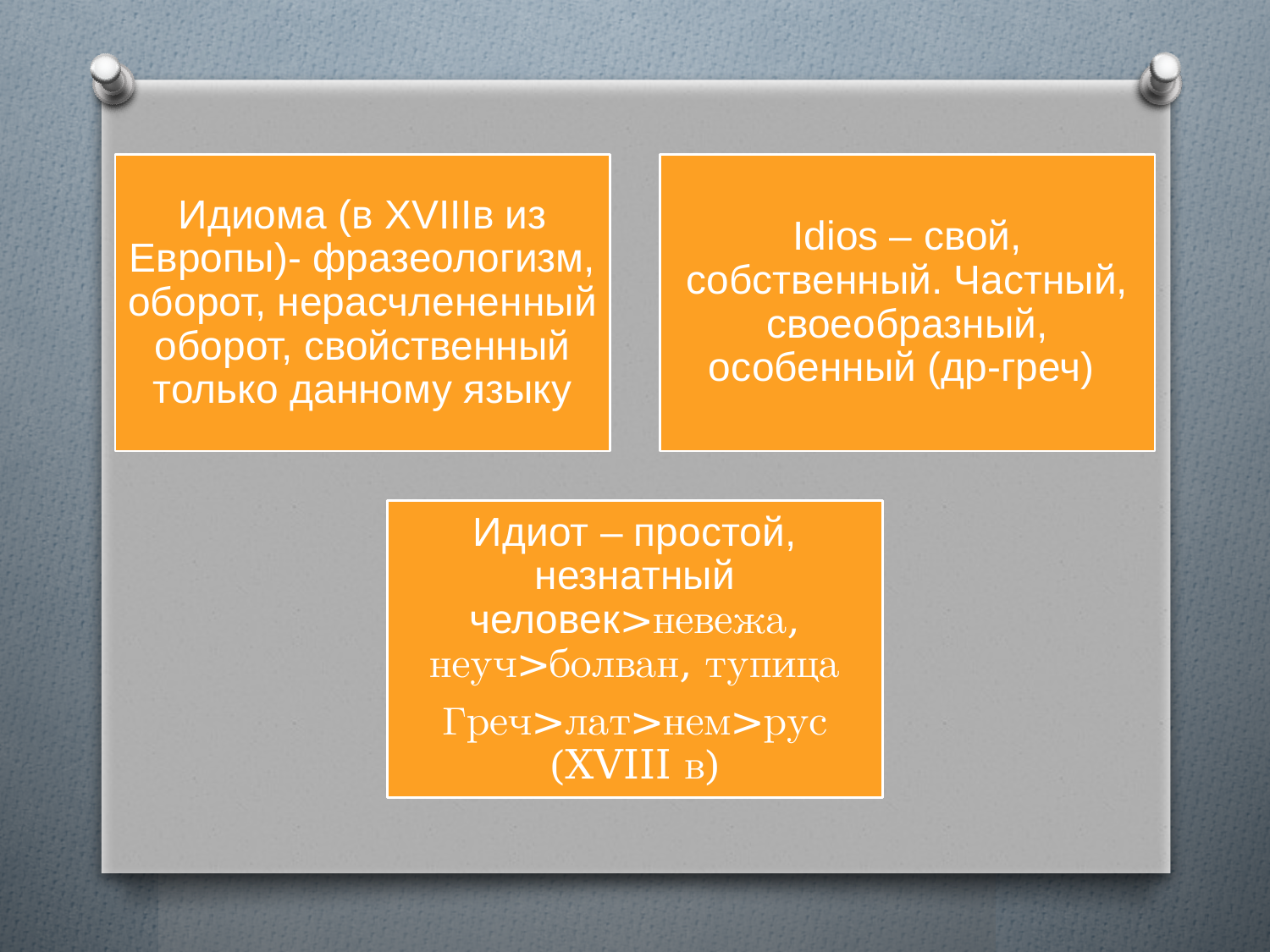

Идиома (в XVIIIв из Европы)- фразеологизм, оборот, нерасчлененный оборот, свойственный только данному языку
Idios – свой, собственный. Частный, своеобразный, особенный (др-греч)
Идиот – простой, незнатный человек>невежа, неуч>болван, тупица
Греч>лат>нем>рус (XVIII в)